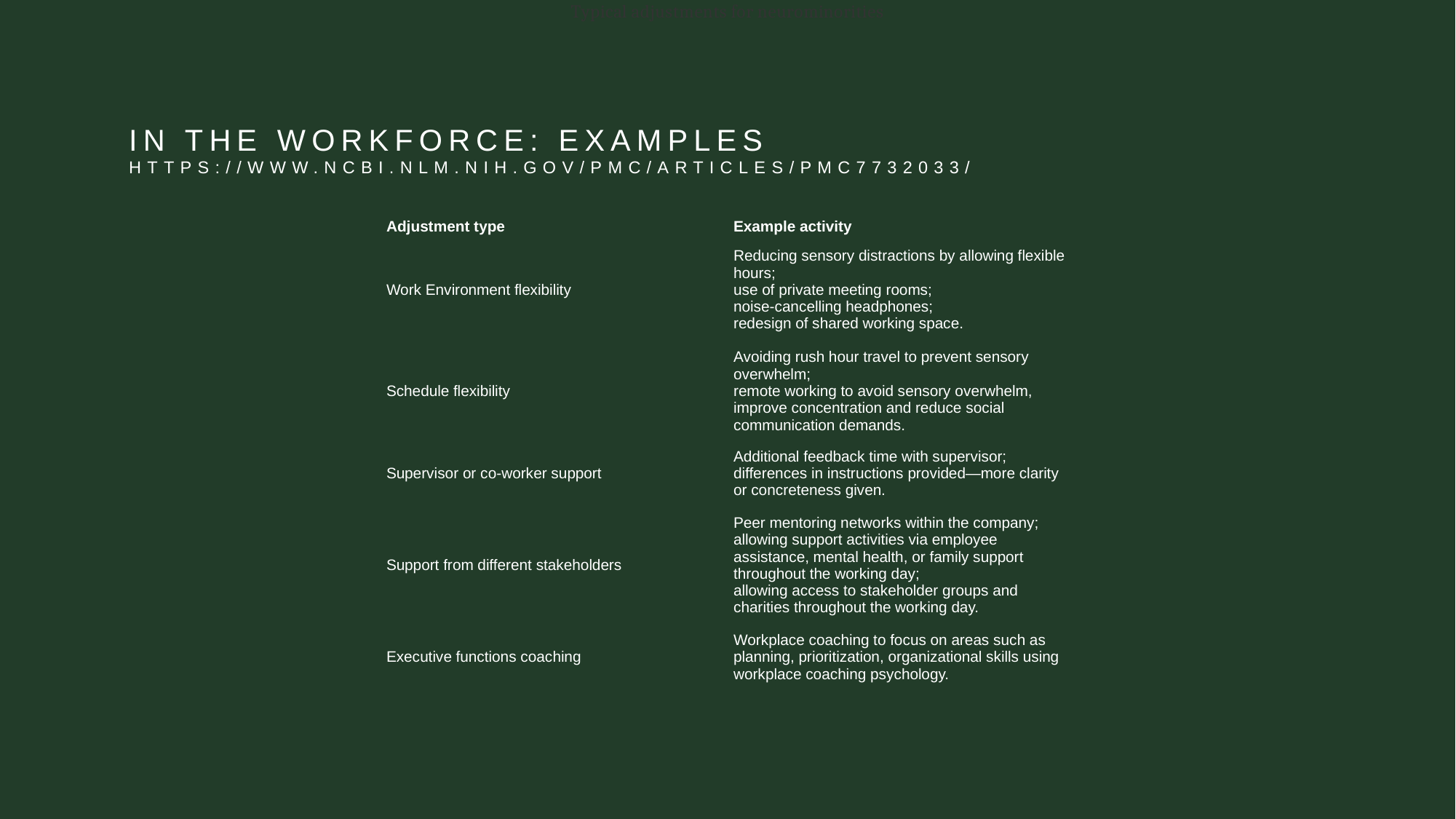

Typical adjustments for neurominorities

# In the Workforce: Examples https://www.ncbi.nlm.nih.gov/pmc/articles/PMC7732033/
| Adjustment type | Example activity |
| --- | --- |
| Work Environment flexibility | Reducing sensory distractions by allowing flexible hours; use of private meeting rooms; noise-cancelling headphones; redesign of shared working space. |
| Schedule flexibility | Avoiding rush hour travel to prevent sensory overwhelm; remote working to avoid sensory overwhelm, improve concentration and reduce social communication demands. |
| Supervisor or co-worker support | Additional feedback time with supervisor; differences in instructions provided—more clarity or concreteness given. |
| Support from different stakeholders | Peer mentoring networks within the company; allowing support activities via employee assistance, mental health, or family support throughout the working day; allowing access to stakeholder groups and charities throughout the working day. |
| Executive functions coaching | Workplace coaching to focus on areas such as planning, prioritization, organizational skills using workplace coaching psychology. |